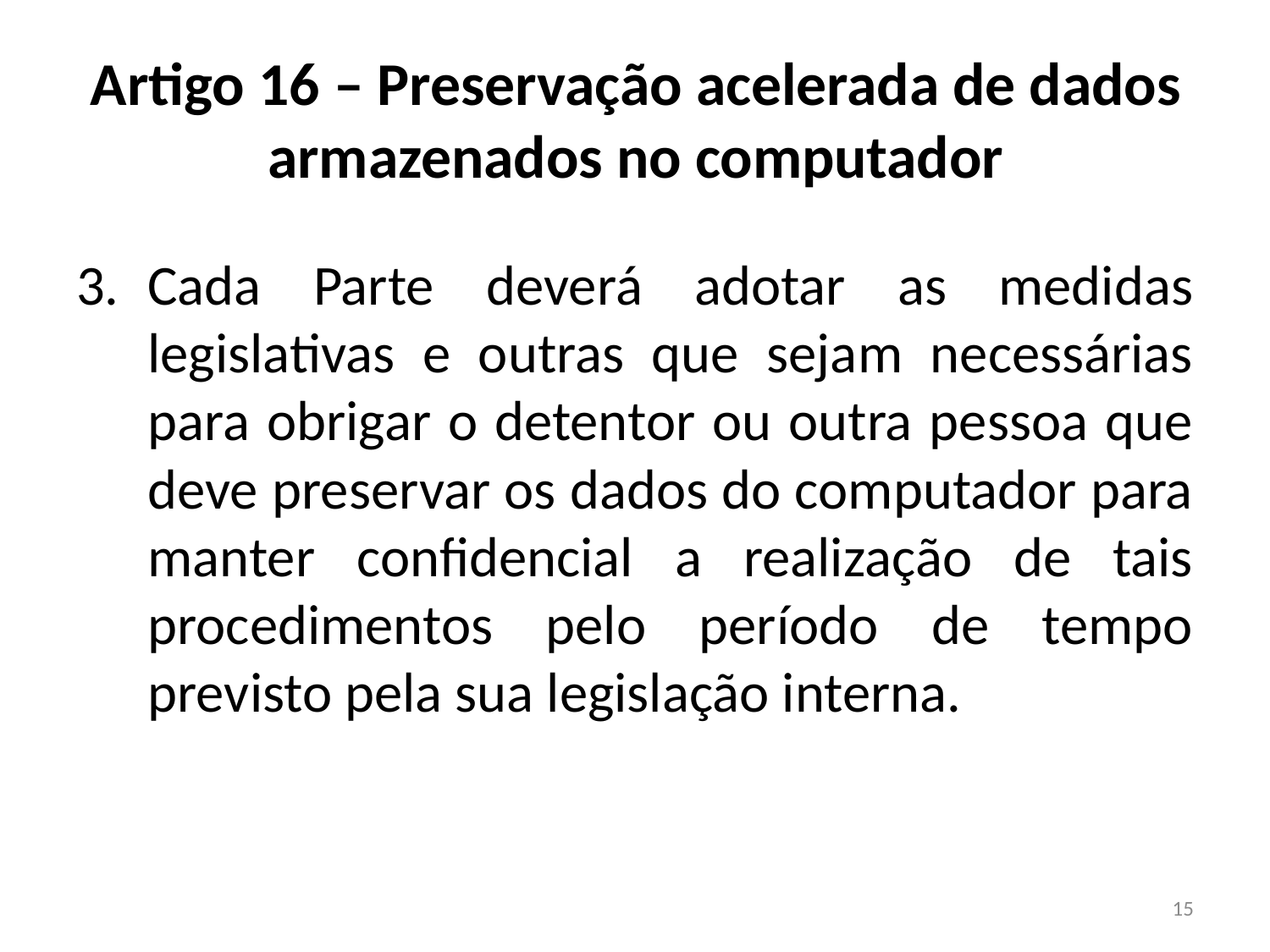

# Artigo 16 – Preservação acelerada de dados armazenados no computador
Cada Parte deverá adotar as medidas legislativas e outras que sejam necessárias para obrigar o detentor ou outra pessoa que deve preservar os dados do computador para manter confidencial a realização de tais procedimentos pelo período de tempo previsto pela sua legislação interna.
15